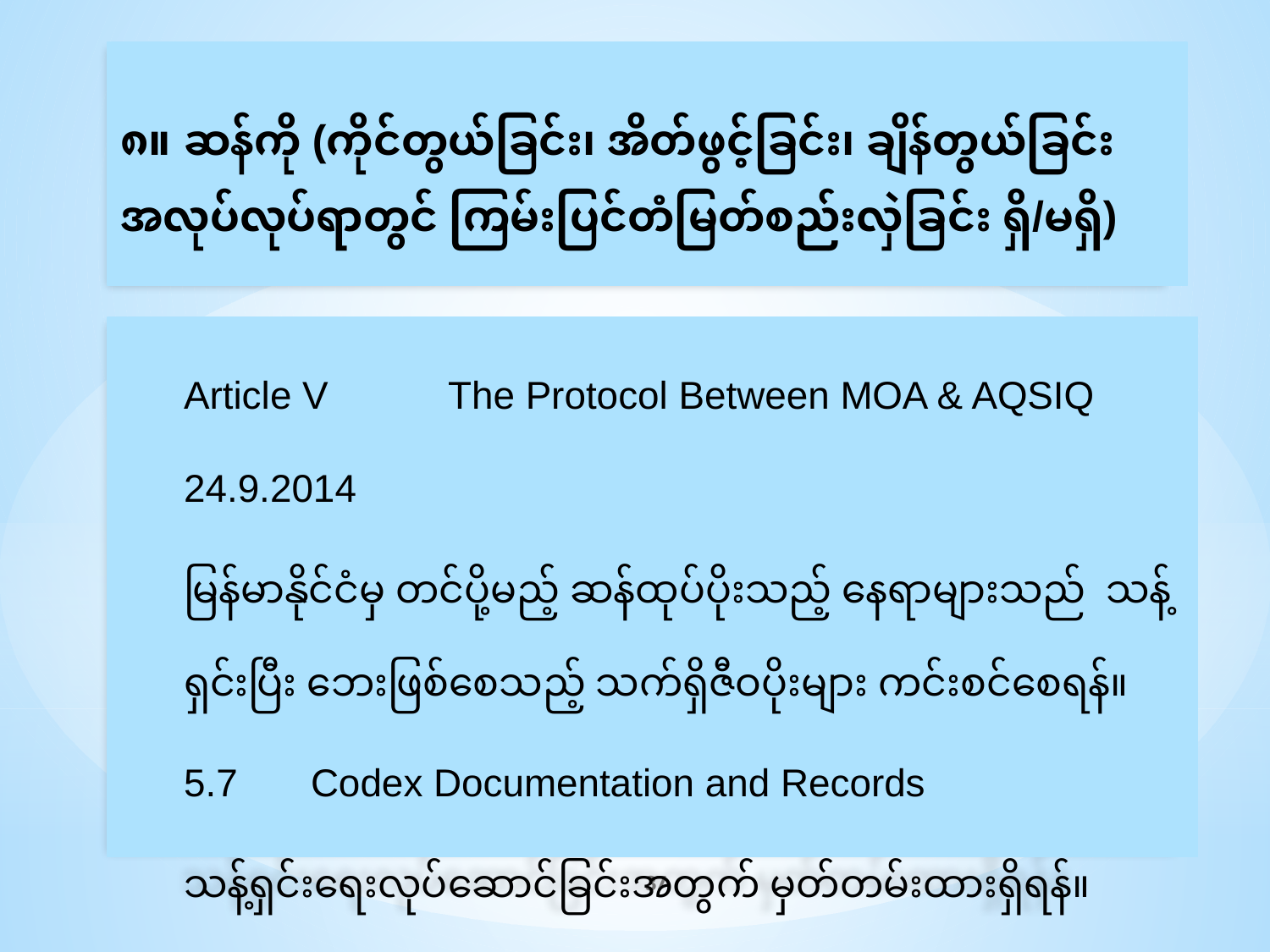

၈။ 	ဆန်ကို (ကိုင်တွယ်ခြင်း၊ အိတ်ဖွင့်ခြင်း၊ ချိန်တွယ်ခြင်း 	အလုပ်လုပ်ရာတွင် ကြမ်းပြင်တံမြတ်စည်းလှဲခြင်း ရှိ/မရှိ)
Article V	 The Protocol Between MOA & AQSIQ 24.9.2014
မြန်မာနိုင်ငံမှ တင်ပို့မည့် ဆန်ထုပ်ပိုးသည့် နေရာများသည်  သန့်ရှင်းပြီး ဘေးဖြစ်စေသည့် သက်ရှိဇီဝပိုးများ ကင်းစင်စေရန်။
5.7	Codex Documentation and Records
သန့်ရှင်းရေးလုပ်ဆောင်ခြင်းအတွက် မှတ်တမ်းထားရှိရန်။
37